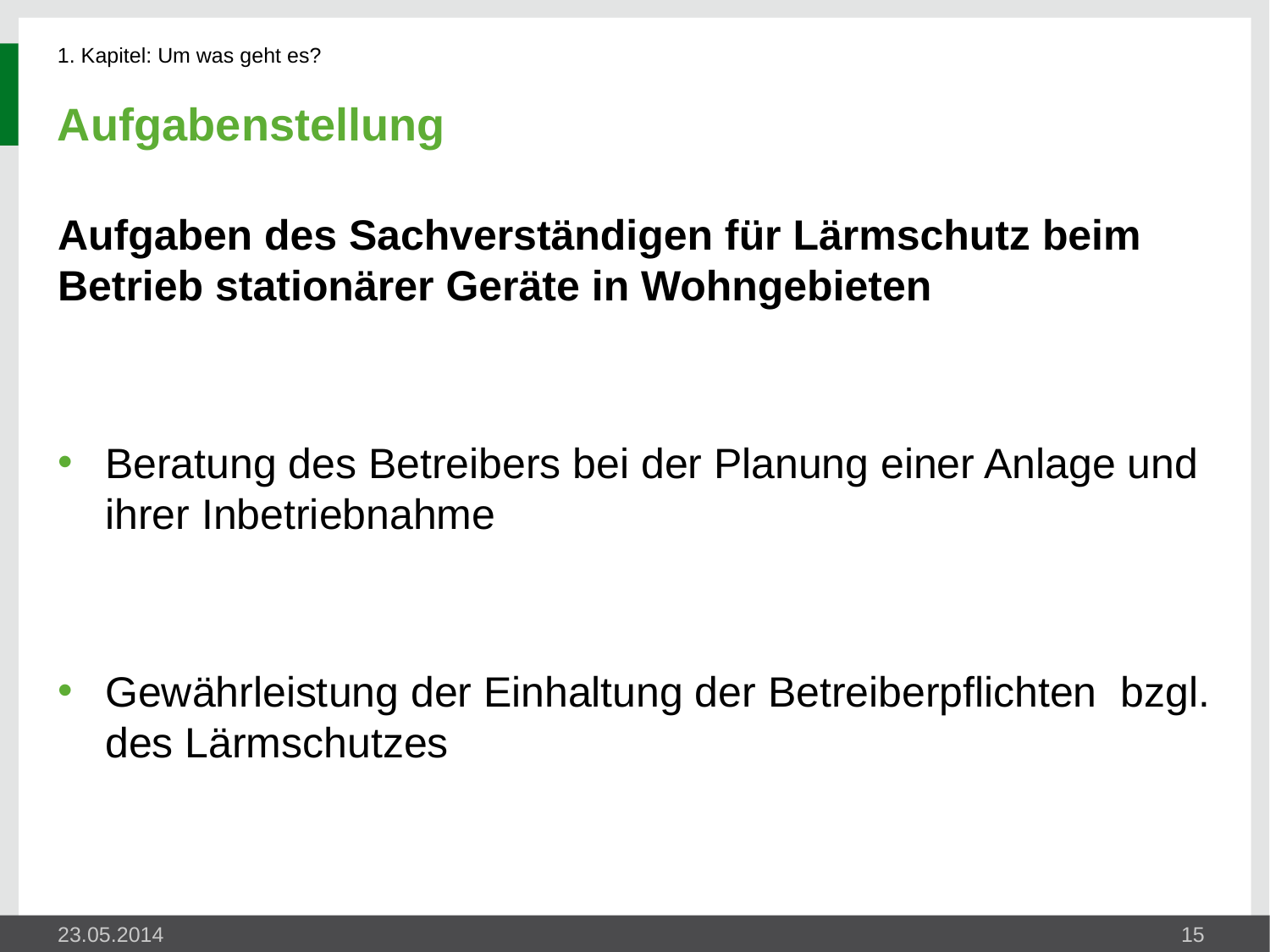

1. Kapitel: Um was geht es?

# Aufgabenstellung
Aufgaben des Sachverständigen für Lärmschutz beim Betrieb stationärer Geräte in Wohngebieten

Beratung des Betreibers bei der Planung einer Anlage und ihrer Inbetriebnahme

Gewährleistung der Einhaltung der Betreiberpflichten  bzgl. des Lärmschutzes
23.05.2014
15